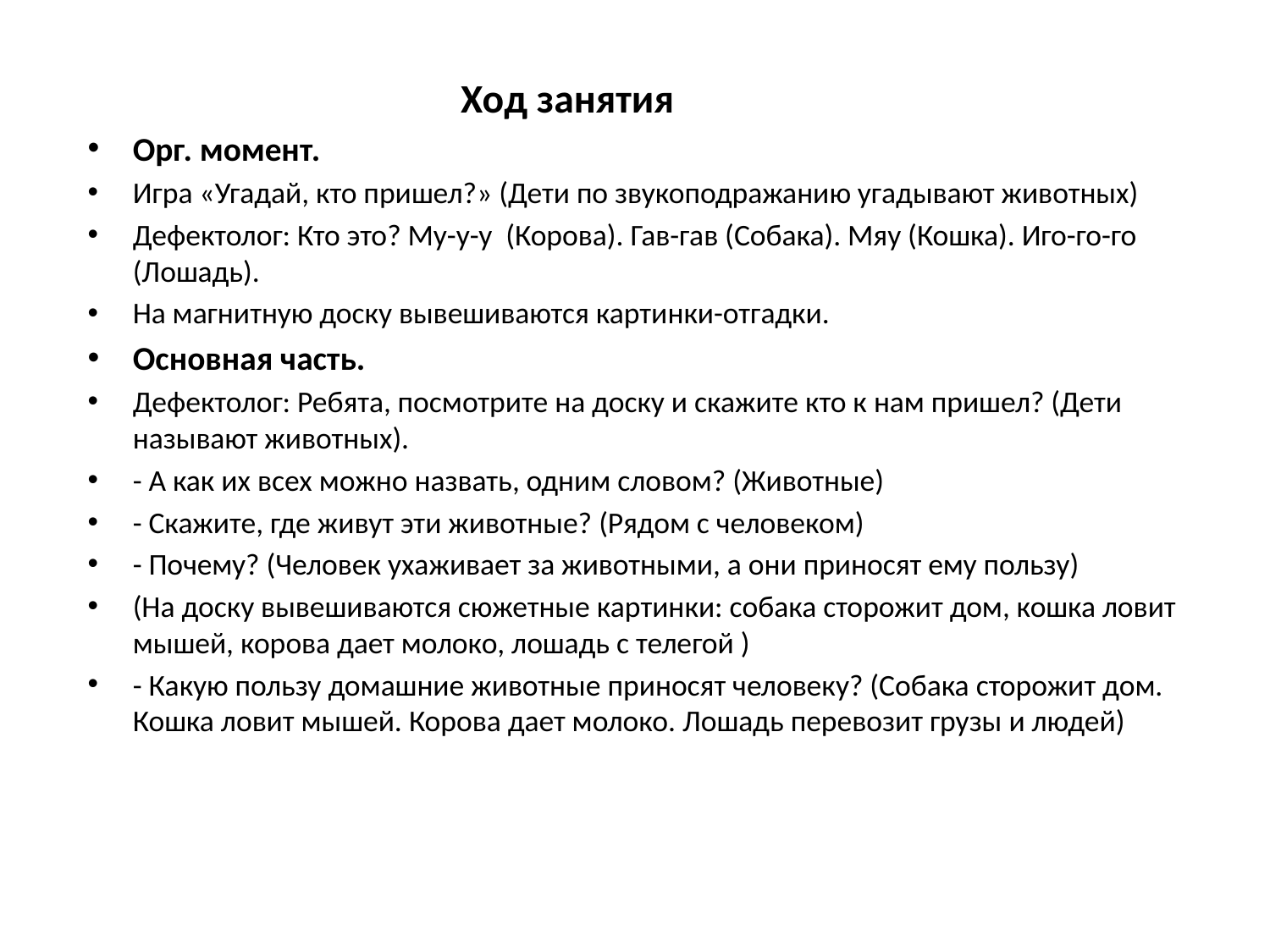

Ход занятия
Орг. момент.
Игра «Угадай, кто пришел?» (Дети по звукоподражанию угадывают животных)
Дефектолог: Кто это? Му-у-у  (Корова). Гав-гав (Собака). Мяу (Кошка). Иго-го-го (Лошадь).
На магнитную доску вывешиваются картинки-отгадки.
Основная часть.
Дефектолог: Ребята, посмотрите на доску и скажите кто к нам пришел? (Дети называют животных).
- А как их всех можно назвать, одним словом? (Животные)
- Скажите, где живут эти животные? (Рядом с человеком)
- Почему? (Человек ухаживает за животными, а они приносят ему пользу)
(На доску вывешиваются сюжетные картинки: собака сторожит дом, кошка ловит мышей, корова дает молоко, лошадь с телегой )
- Какую пользу домашние животные приносят человеку? (Собака сторожит дом. Кошка ловит мышей. Корова дает молоко. Лошадь перевозит грузы и людей)